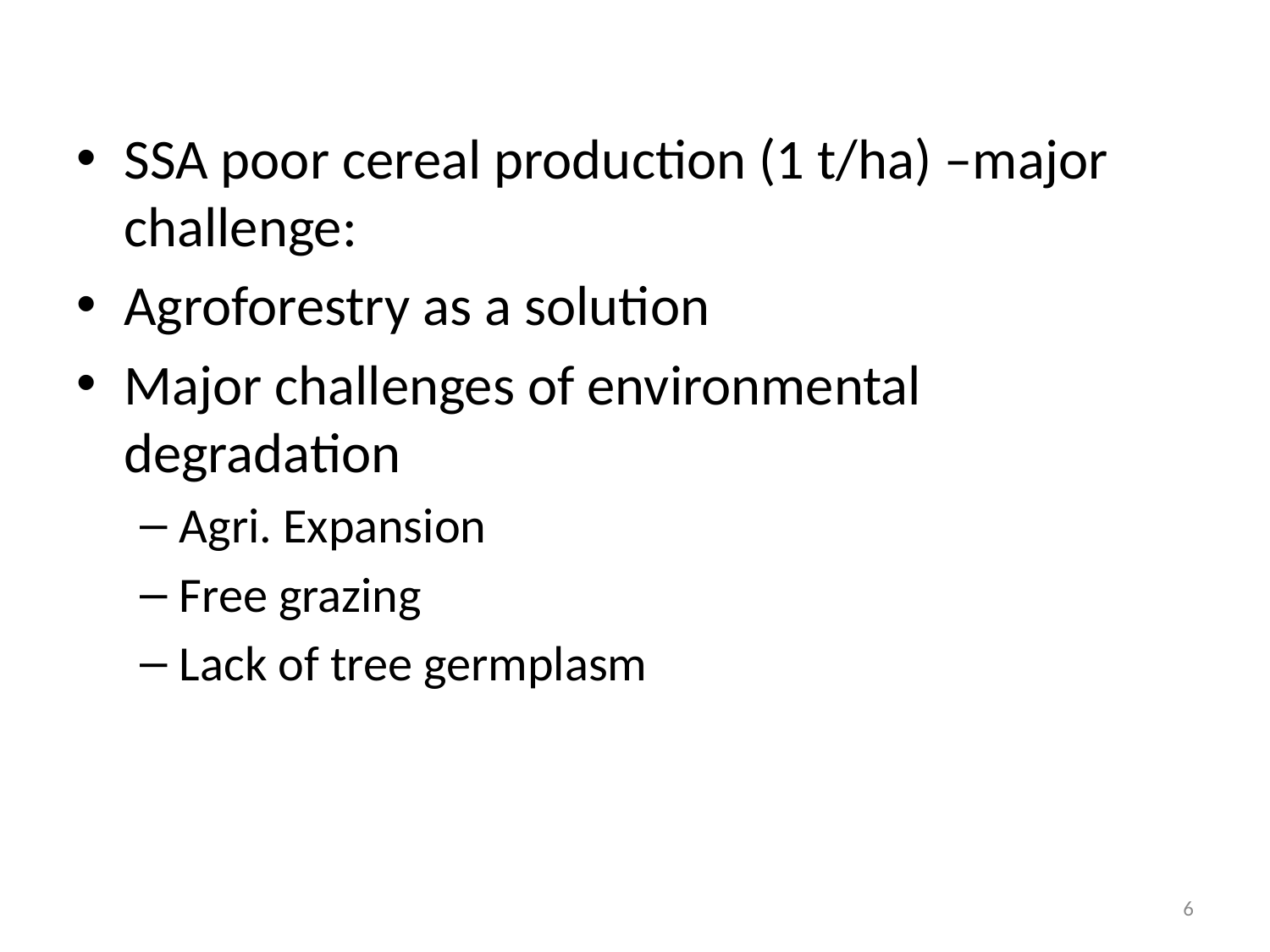

#
SSA poor cereal production (1 t/ha) –major challenge:
Agroforestry as a solution
Major challenges of environmental degradation
Agri. Expansion
Free grazing
Lack of tree germplasm
6